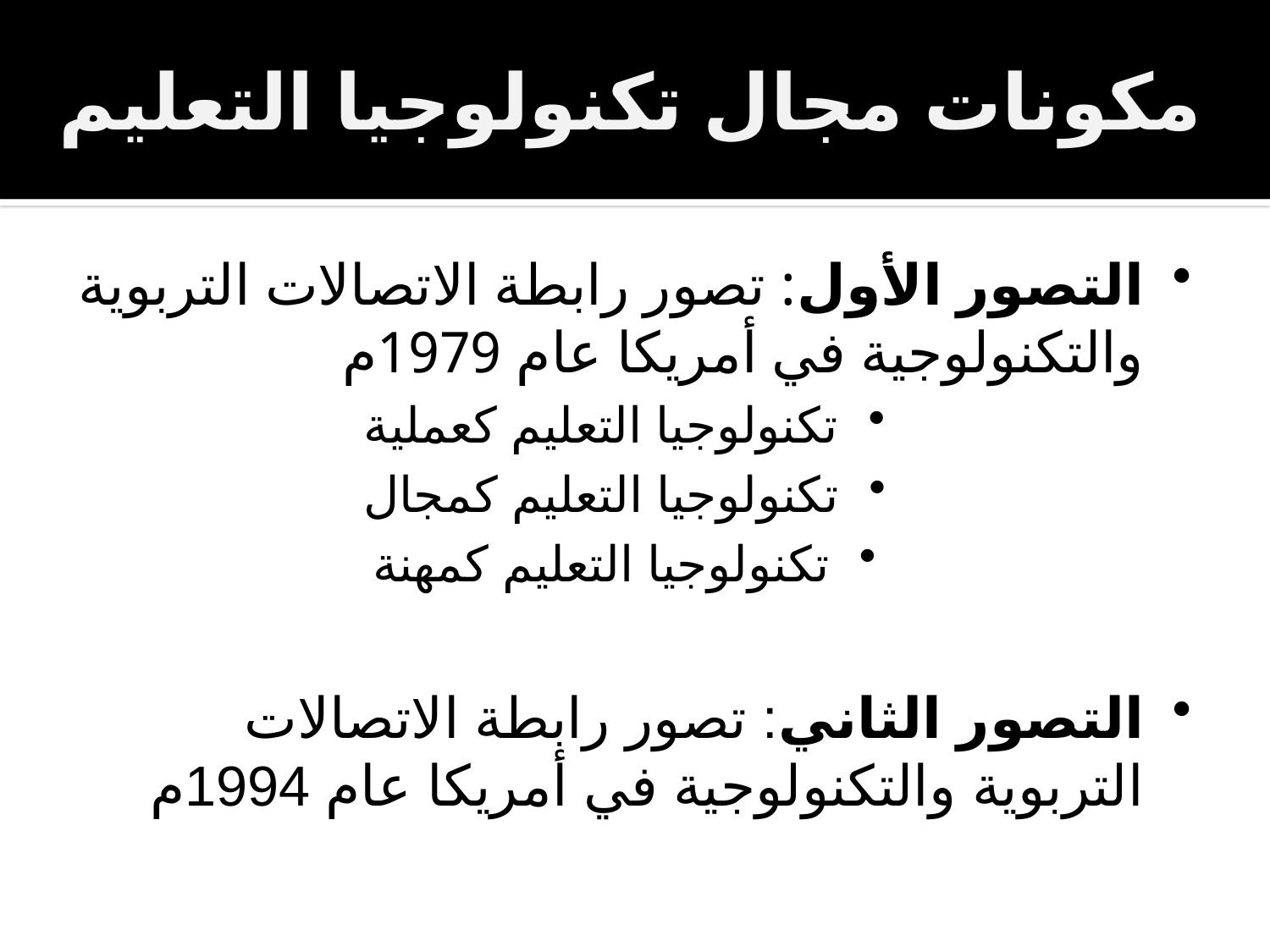

مكونات مجال تكنولوجيا التعليم
التصور الأول: تصور رابطة الاتصالات التربوية والتكنولوجية في أمريكا عام 1979م
تكنولوجيا التعليم كعملية
تكنولوجيا التعليم كمجال
تكنولوجيا التعليم كمهنة

التصور الثاني: تصور رابطة الاتصالات التربوية والتكنولوجية في أمريكا عام 1994م